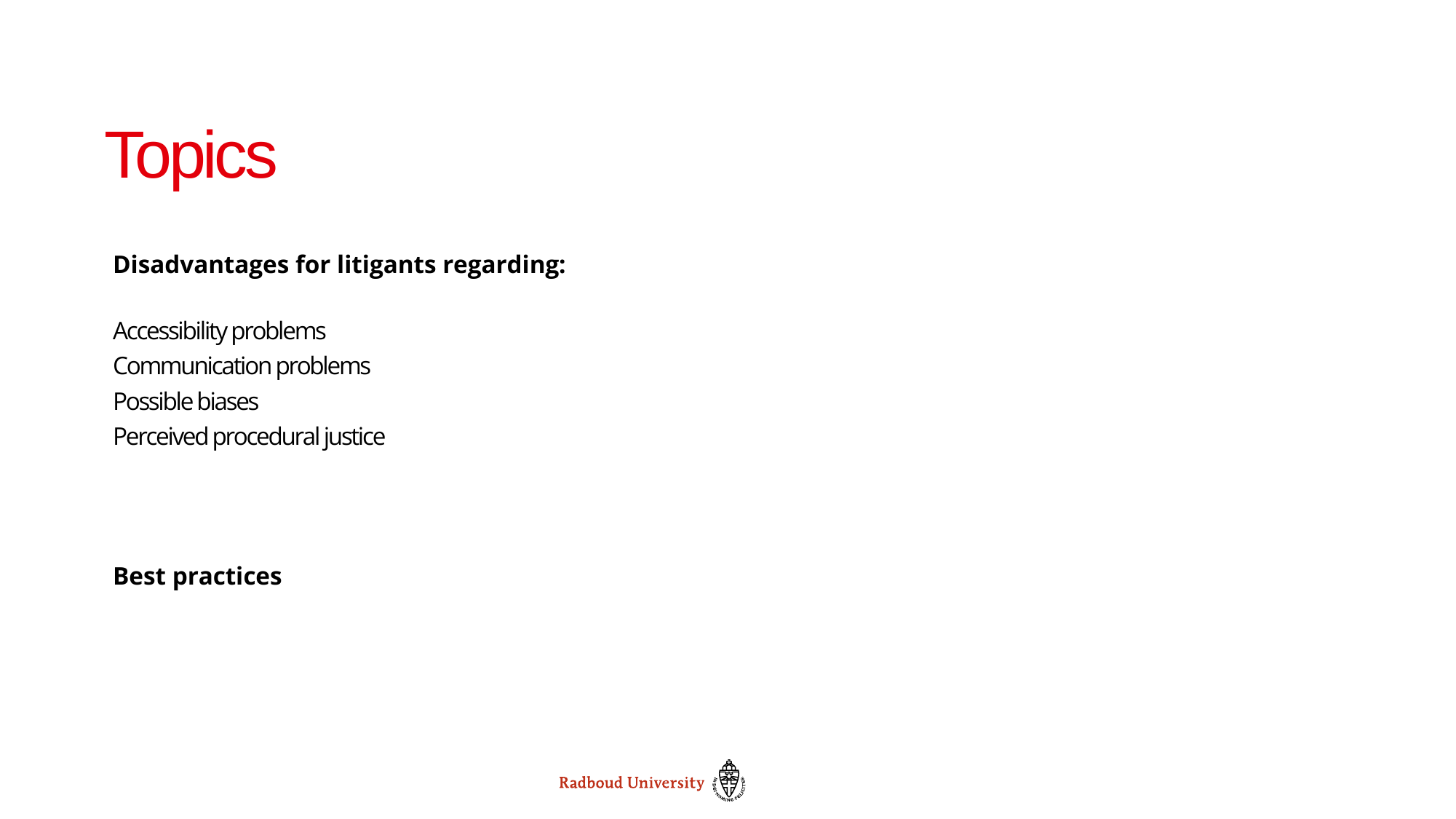

# Topics

Disadvantages for litigants regarding:

Accessibility problems
Communication problems
Possible biases
Perceived procedural justice

Best practices